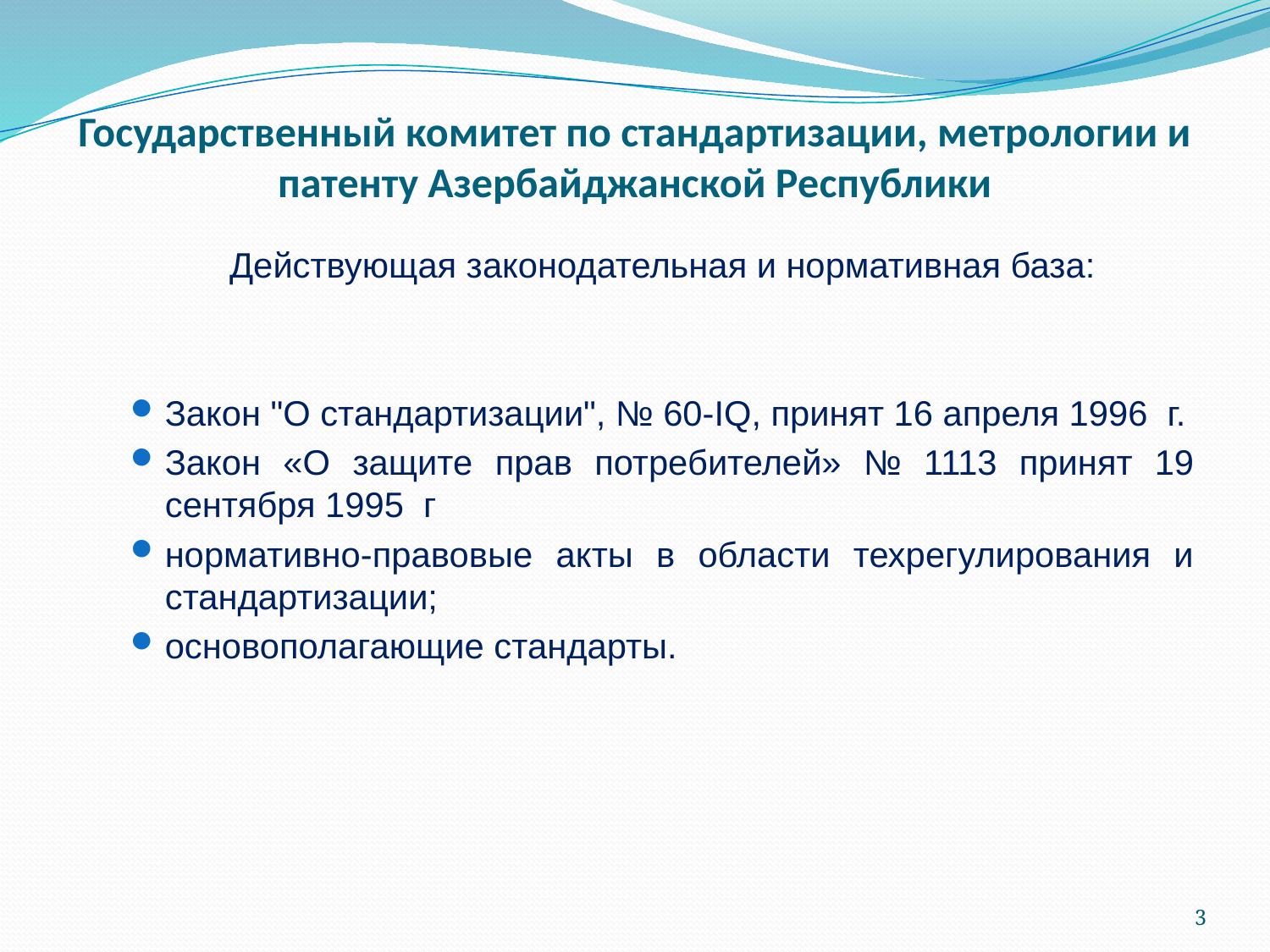

# Государственный комитет по стандартизации, метрологии и патенту Азербайджанской Республики
Действующая законодательная и нормативная база:

Закон "О стандартизации", № 60-IQ, принят 16 апреля 1996  г.
Закон «О защите прав потребителей» № 1113 принят 19 сентября 1995  г
нормативно-правовые акты в области техрегулирования и стандартизации;
основополагающие стандарты.

3